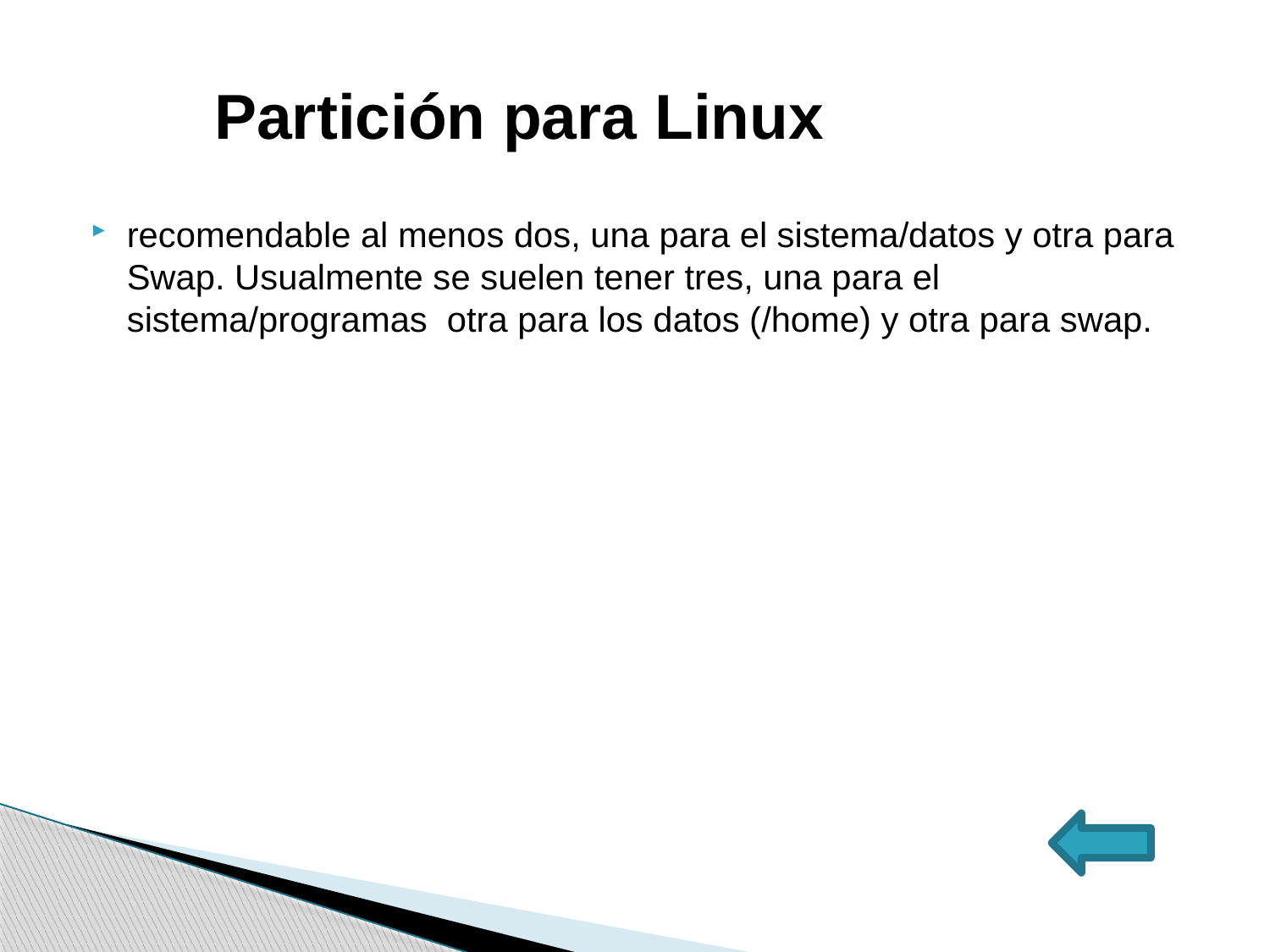

Partición para Linux
recomendable al menos dos, una para el sistema/datos y otra para Swap. Usualmente se suelen tener tres, una para el sistema/programas  otra para los datos (/home) y otra para swap.